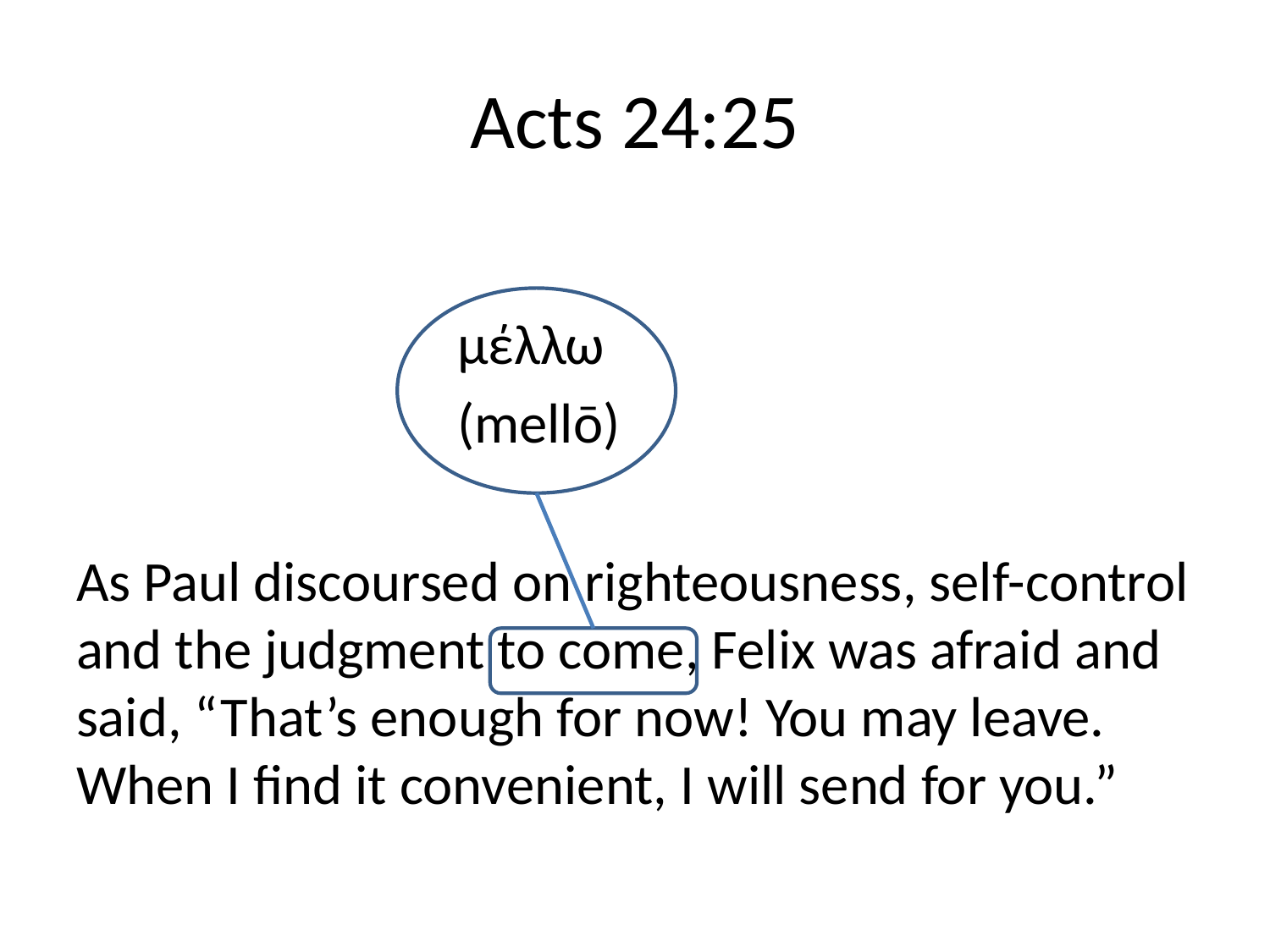

# Acts 24:25

			μέλλω
			(mellō)

As Paul discoursed on righteousness, self-control and the judgment to come, Felix was afraid and said, “That’s enough for now! You may leave. When I find it convenient, I will send for you.”